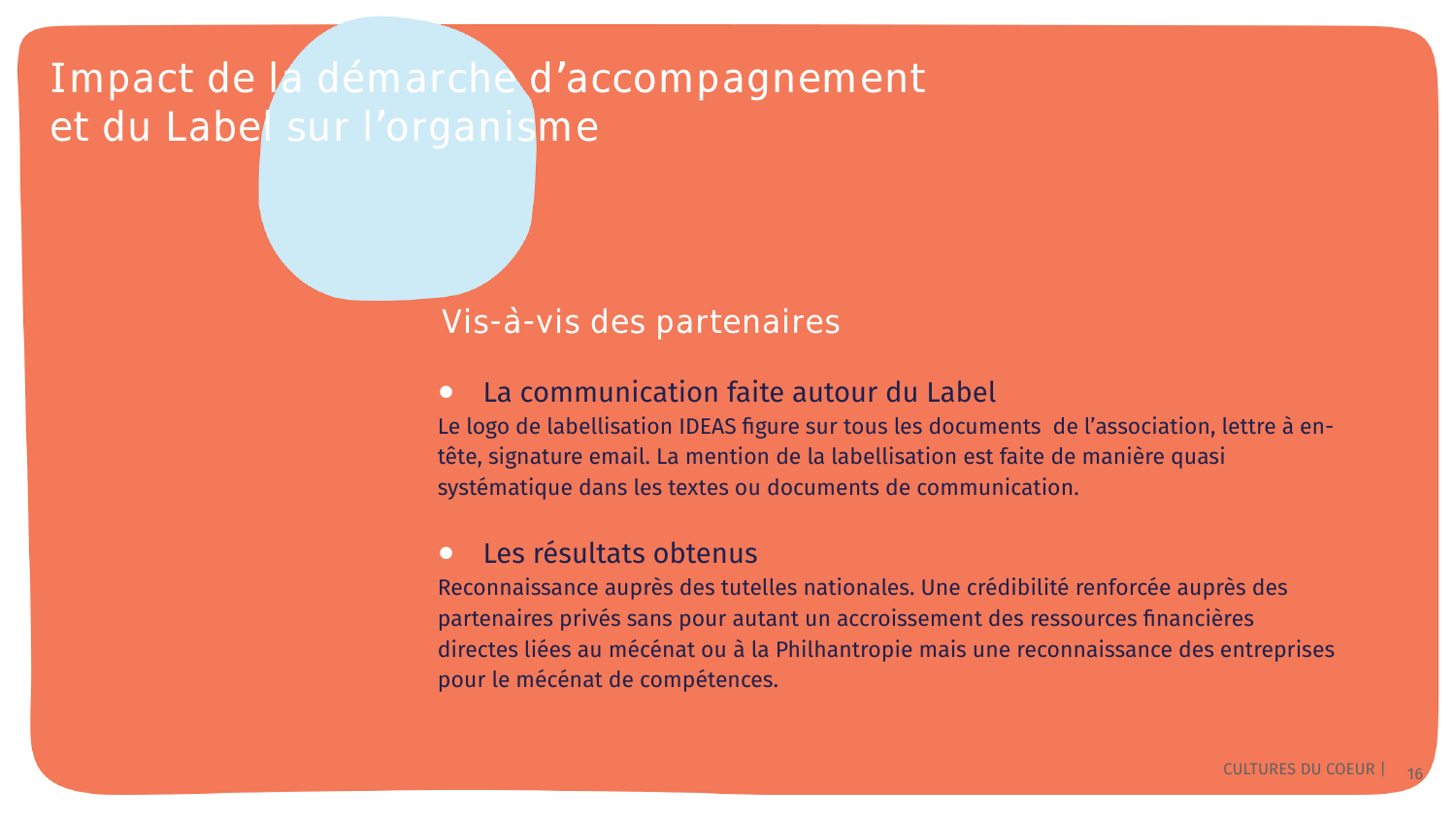

# Impact de la démarche d’accompagnement et du Label sur l’organisme
Vis-à-vis des partenaires

La communication faite autour du Label
Le logo de labellisation IDEAS figure sur tous les documents  de l’association, lettre à en-tête, signature email. La mention de la labellisation est faite de manière quasi systématique dans les textes ou documents de communication.

Les résultats obtenus
Reconnaissance auprès des tutelles nationales. Une crédibilité renforcée auprès des partenaires privés sans pour autant un accroissement des ressources financières directes liées au mécénat ou à la Philhantropie mais une reconnaissance des entreprises pour le mécénat de compétences.

16